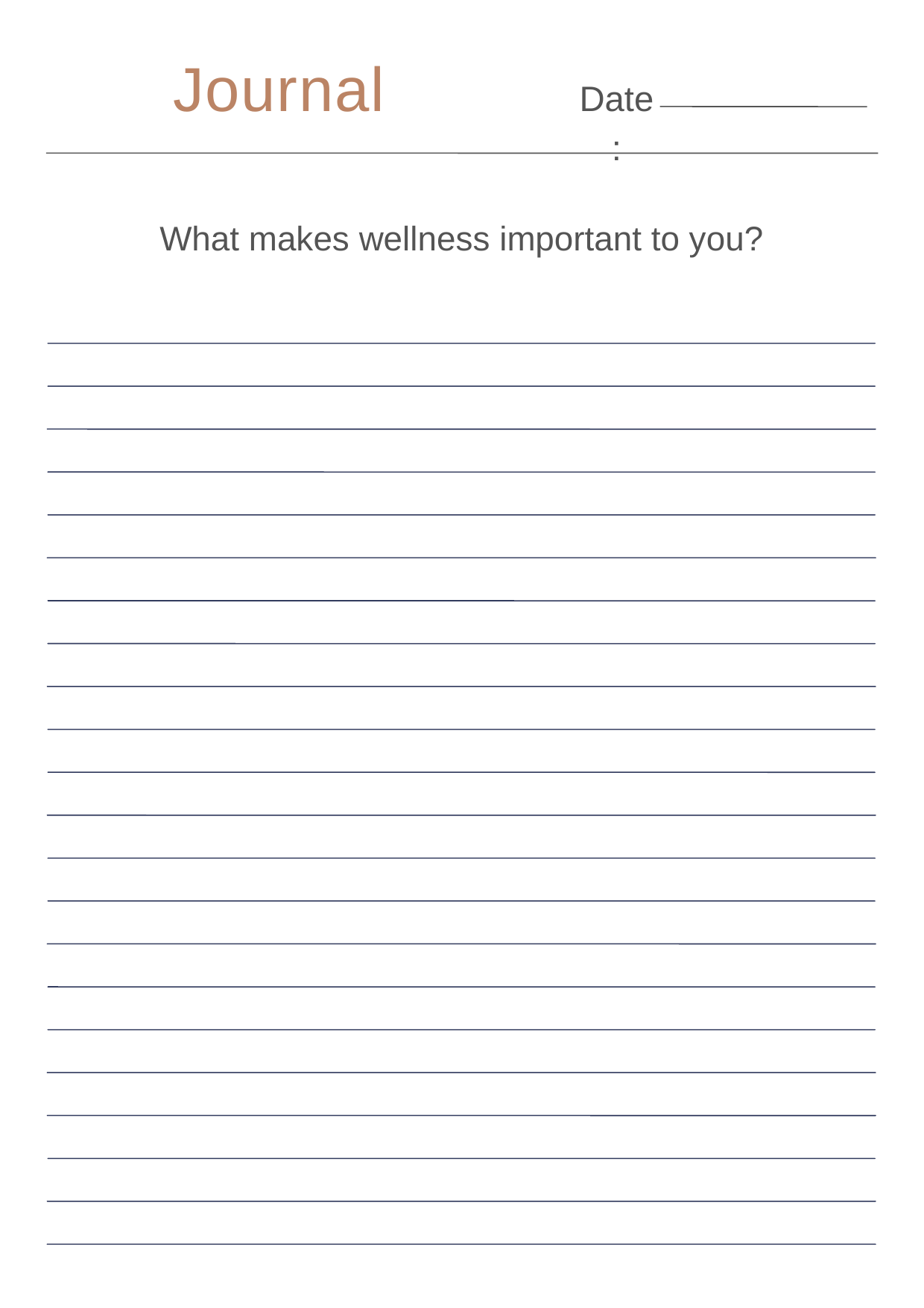

Journal
Date:

What makes wellness important to you?